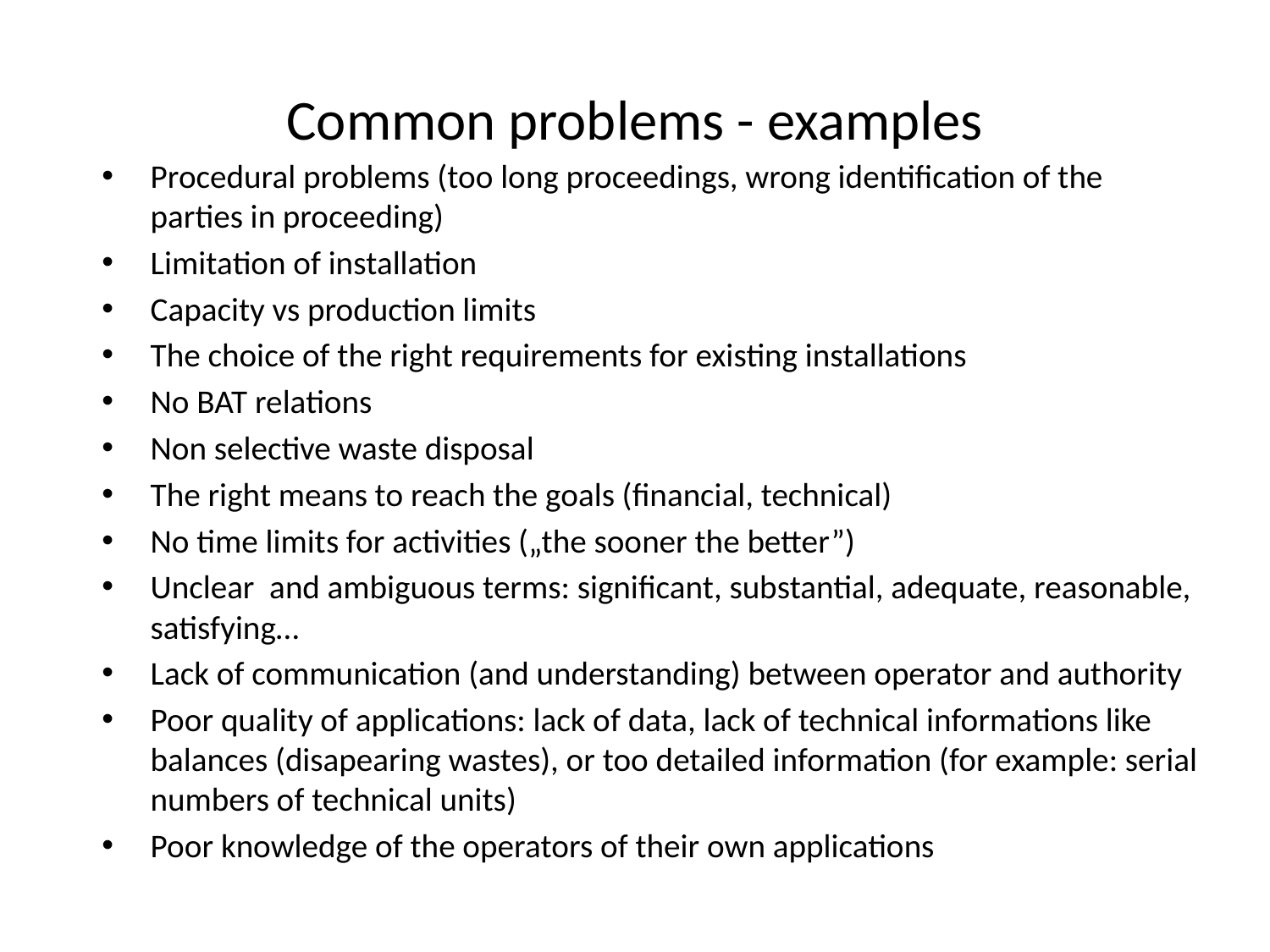

# Common problems - examples
Procedural problems (too long proceedings, wrong identification of the parties in proceeding)
Limitation of installation
Capacity vs production limits
The choice of the right requirements for existing installations
No BAT relations
Non selective waste disposal
The right means to reach the goals (financial, technical)
No time limits for activities („the sooner the better”)
Unclear  and ambiguous terms: significant, substantial, adequate, reasonable, satisfying…
Lack of communication (and understanding) between operator and authority
Poor quality of applications: lack of data, lack of technical informations like balances (disapearing wastes), or too detailed information (for example: serial numbers of technical units)
Poor knowledge of the operators of their own applications